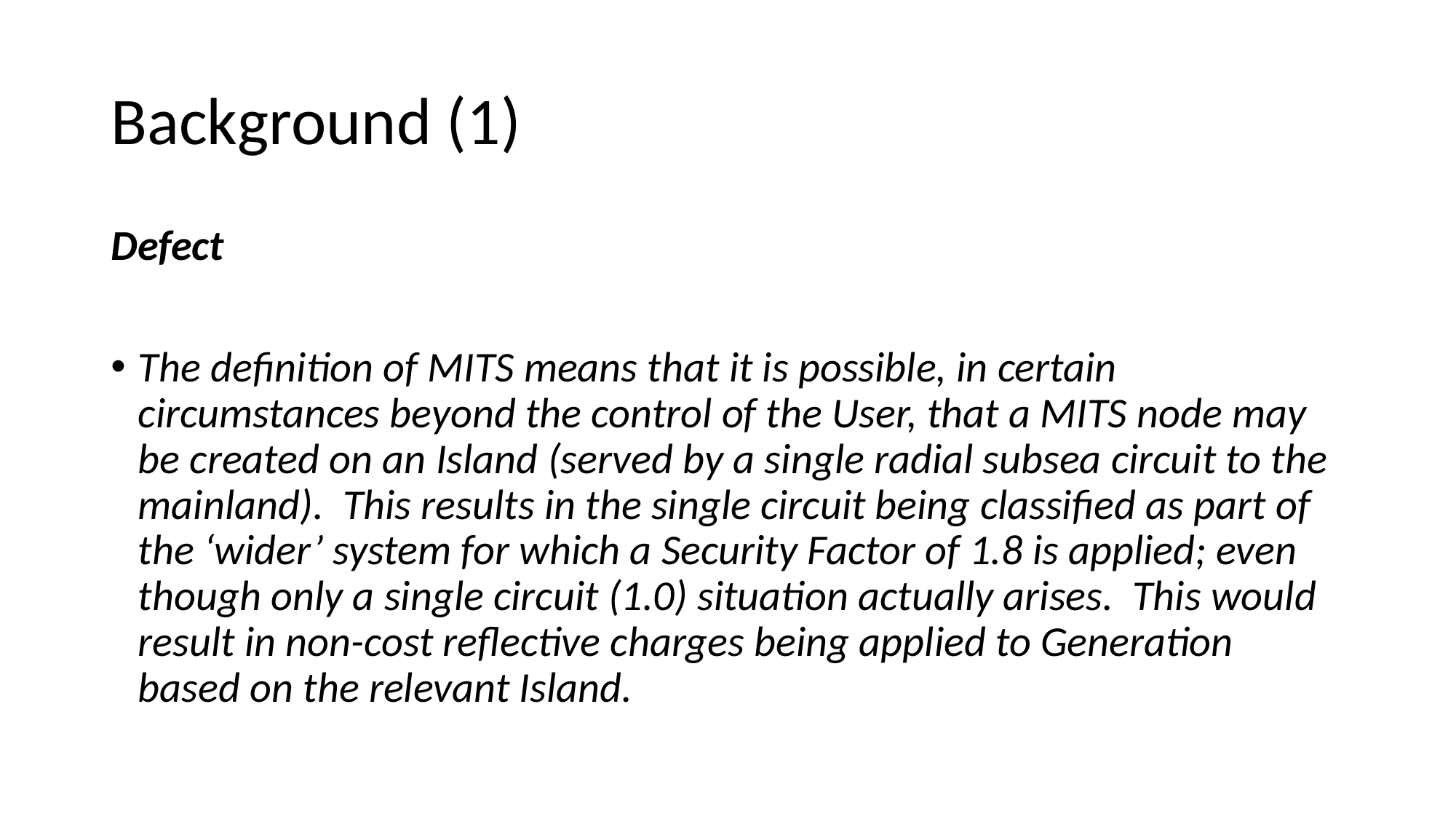

# Background (1)
Defect

The definition of MITS means that it is possible, in certain circumstances beyond the control of the User, that a MITS node may be created on an Island (served by a single radial subsea circuit to the mainland).  This results in the single circuit being classified as part of the ‘wider’ system for which a Security Factor of 1.8 is applied; even though only a single circuit (1.0) situation actually arises.  This would result in non-cost reflective charges being applied to Generation based on the relevant Island.